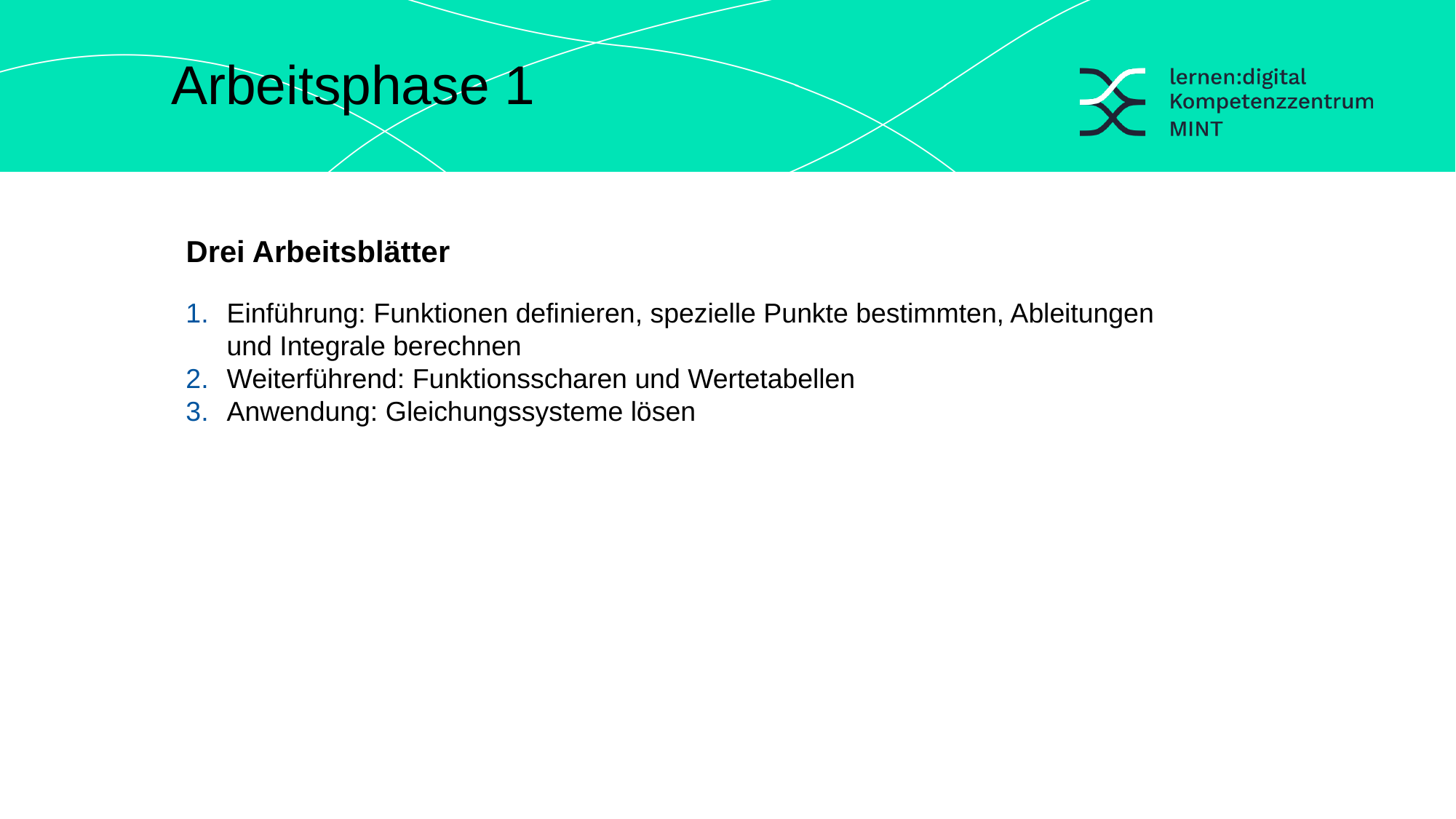

Arbeitsphase 1

Drei Arbeitsblätter
Einführung: Funktionen definieren, spezielle Punkte bestimmten, Ableitungen und Integrale berechnen
Weiterführend: Funktionsscharen und Wertetabellen
Anwendung: Gleichungssysteme lösen